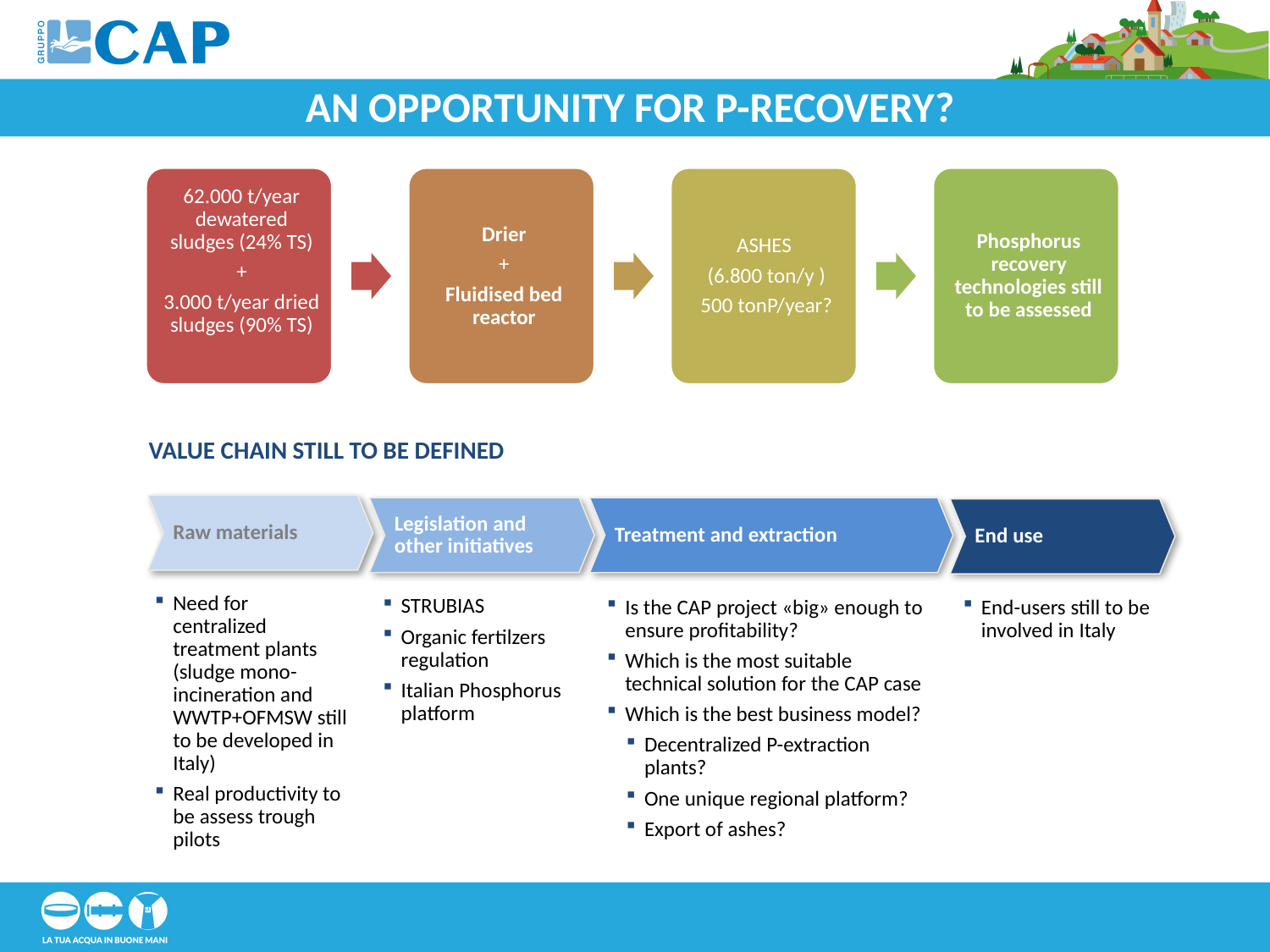

62.000 t/year dewatered sludges (24% TS)
+
3.000 t/year dried sludges (90% TS)

Drier
+
Fluidised bed reactor

ASHES
(6.800 ton/y )
500 tonP/year?

Phosphorus recovery technologies still to be assessed
# AN OPPORTUNITY FOR P-RECOVERY?
VALUE CHAIN STILL TO BE DEFINED

Raw materials
Legislation and other initiatives
Treatment and extraction
End use
Need for centralized treatment plants (sludge mono-incineration and WWTP+OFMSW still to be developed in Italy)
Real productivity to be assess trough pilots
STRUBIAS
Organic fertilzers regulation
Italian Phosphorus platform

Is the CAP project «big» enough to ensure profitability?
Which is the most suitable technical solution for the CAP case
Which is the best business model?
Decentralized P-extraction plants?
One unique regional platform?
Export of ashes?
End-users still to be involved in Italy